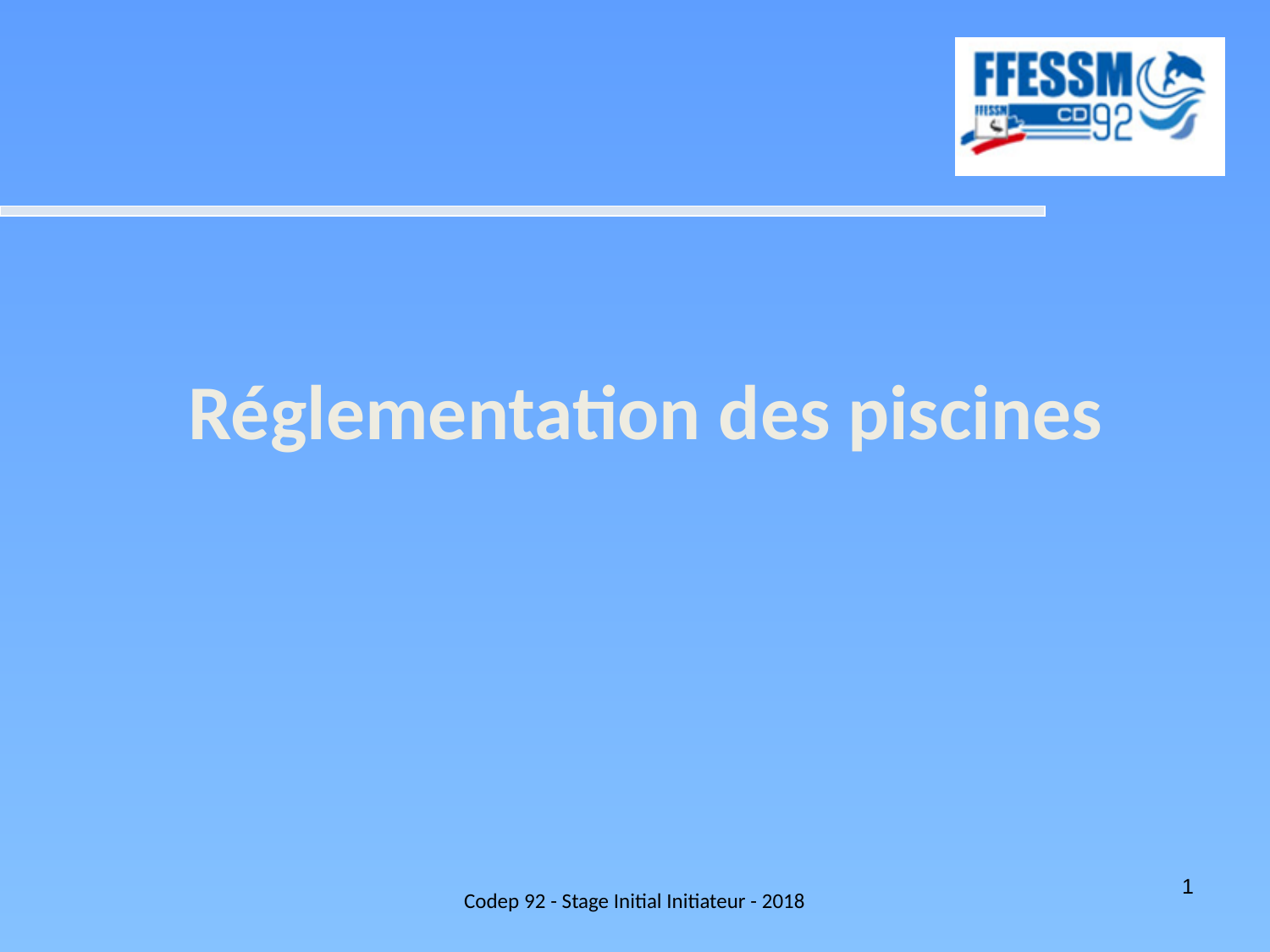

Réglementation des piscines
Codep 92 - Stage Initial Initiateur - 2018
1